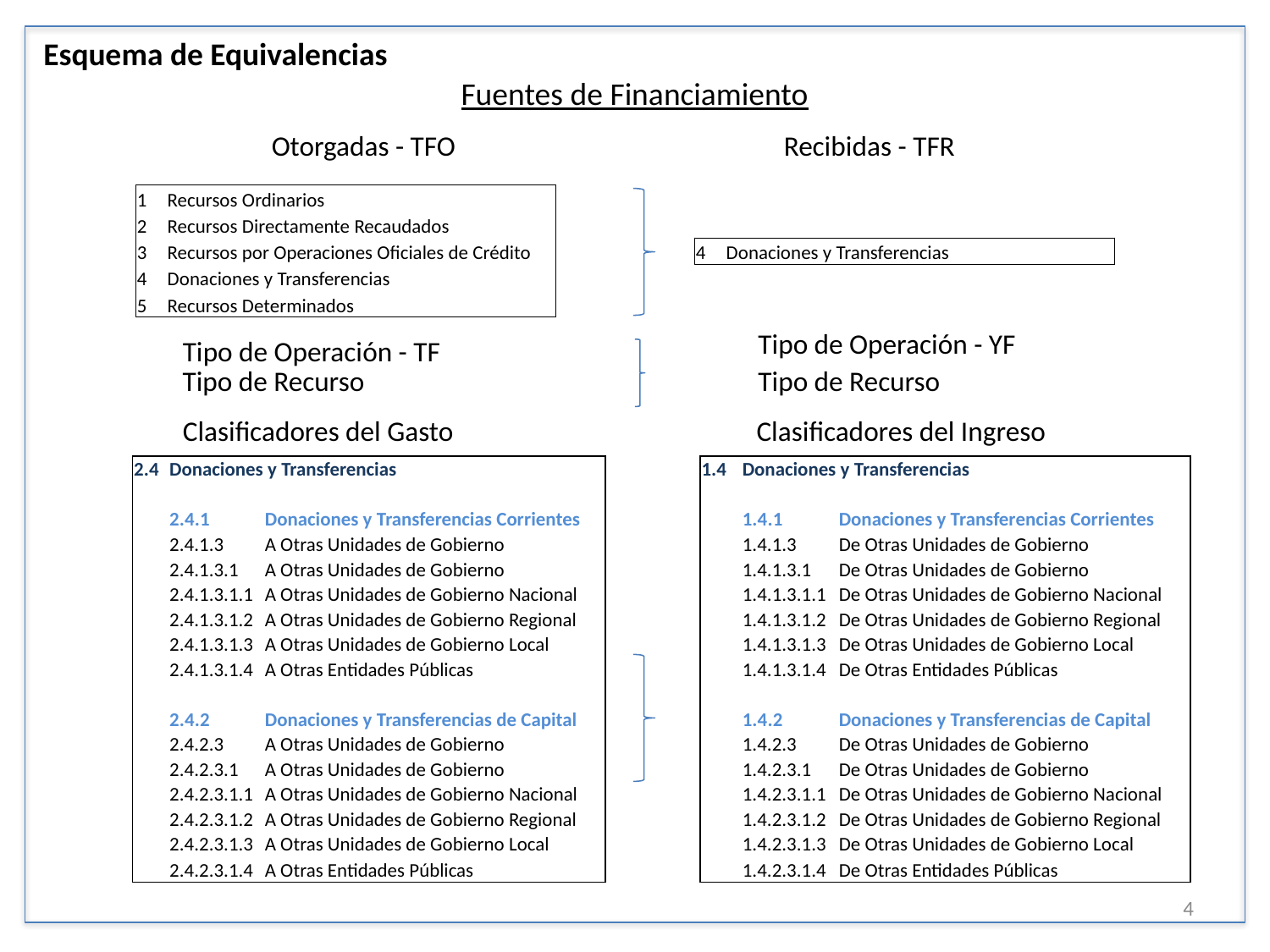

Esquema de Equivalencias
Fuentes de Financiamiento
Otorgadas - TFO
Recibidas - TFR
| 1 | Recursos Ordinarios |
| --- | --- |
| 2 | Recursos Directamente Recaudados |
| 3 | Recursos por Operaciones Oficiales de Crédito |
| 4 | Donaciones y Transferencias |
| 5 | Recursos Determinados |

| 4 | Donaciones y Transferencias |
| --- | --- |
Tipo de Operación - YF
Tipo de Operación - TF

Tipo de Recurso
Tipo de Recurso
Clasificadores del Gasto
Clasificadores del Ingreso
| 2.4 | Donaciones y Transferencias |  |
| --- | --- | --- |
|  |  |  |
|  | 2.4.1 | Donaciones y Transferencias Corrientes |
|  | 2.4.1.3 | A Otras Unidades de Gobierno |
|  | 2.4.1.3.1 | A Otras Unidades de Gobierno |
|  | 2.4.1.3.1.1 | A Otras Unidades de Gobierno Nacional |
|  | 2.4.1.3.1.2 | A Otras Unidades de Gobierno Regional |
|  | 2.4.1.3.1.3 | A Otras Unidades de Gobierno Local |
|  | 2.4.1.3.1.4 | A Otras Entidades Públicas |
|  |  |  |
|  | 2.4.2 | Donaciones y Transferencias de Capital |
|  | 2.4.2.3 | A Otras Unidades de Gobierno |
|  | 2.4.2.3.1 | A Otras Unidades de Gobierno |
|  | 2.4.2.3.1.1 | A Otras Unidades de Gobierno Nacional |
|  | 2.4.2.3.1.2 | A Otras Unidades de Gobierno Regional |
|  | 2.4.2.3.1.3 | A Otras Unidades de Gobierno Local |
|  | 2.4.2.3.1.4 | A Otras Entidades Públicas |
| 1.4 | Donaciones y Transferencias |  |
| --- | --- | --- |
|  |  |  |
|  | 1.4.1 | Donaciones y Transferencias Corrientes |
|  | 1.4.1.3 | De Otras Unidades de Gobierno |
|  | 1.4.1.3.1 | De Otras Unidades de Gobierno |
|  | 1.4.1.3.1.1 | De Otras Unidades de Gobierno Nacional |
|  | 1.4.1.3.1.2 | De Otras Unidades de Gobierno Regional |
|  | 1.4.1.3.1.3 | De Otras Unidades de Gobierno Local |
|  | 1.4.1.3.1.4 | De Otras Entidades Públicas |
|  |  |  |
|  | 1.4.2 | Donaciones y Transferencias de Capital |
|  | 1.4.2.3 | De Otras Unidades de Gobierno |
|  | 1.4.2.3.1 | De Otras Unidades de Gobierno |
|  | 1.4.2.3.1.1 | De Otras Unidades de Gobierno Nacional |
|  | 1.4.2.3.1.2 | De Otras Unidades de Gobierno Regional |
|  | 1.4.2.3.1.3 | De Otras Unidades de Gobierno Local |
|  | 1.4.2.3.1.4 | De Otras Entidades Públicas |

4